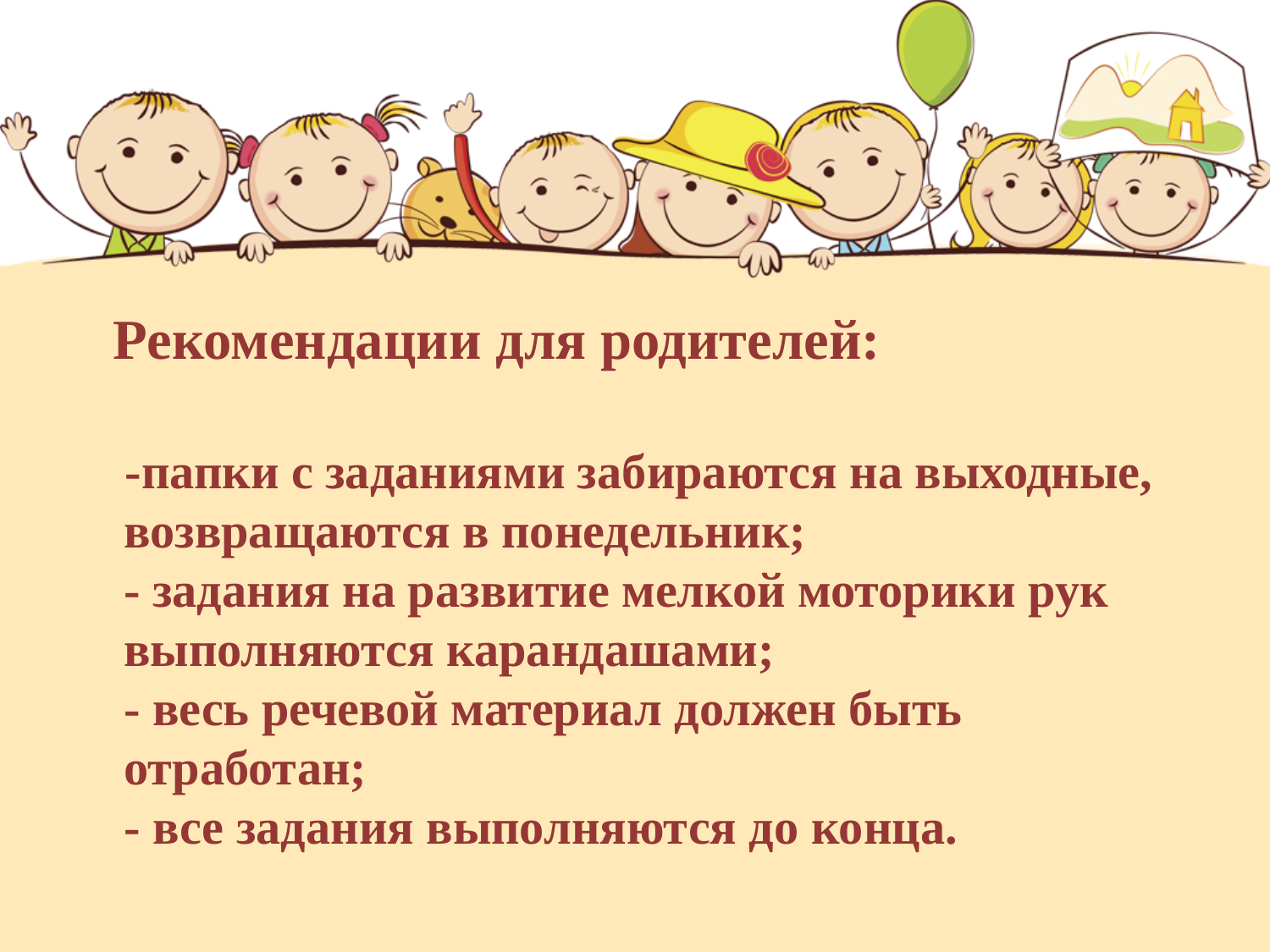

#
   Рекомендации для родителей:
    -папки с заданиями забираются на выходные, возвращаются в понедельник;
- задания на развитие мелкой моторики рук  выполняются карандашами;
- весь речевой материал должен быть отработан;
- все задания выполняются до конца.